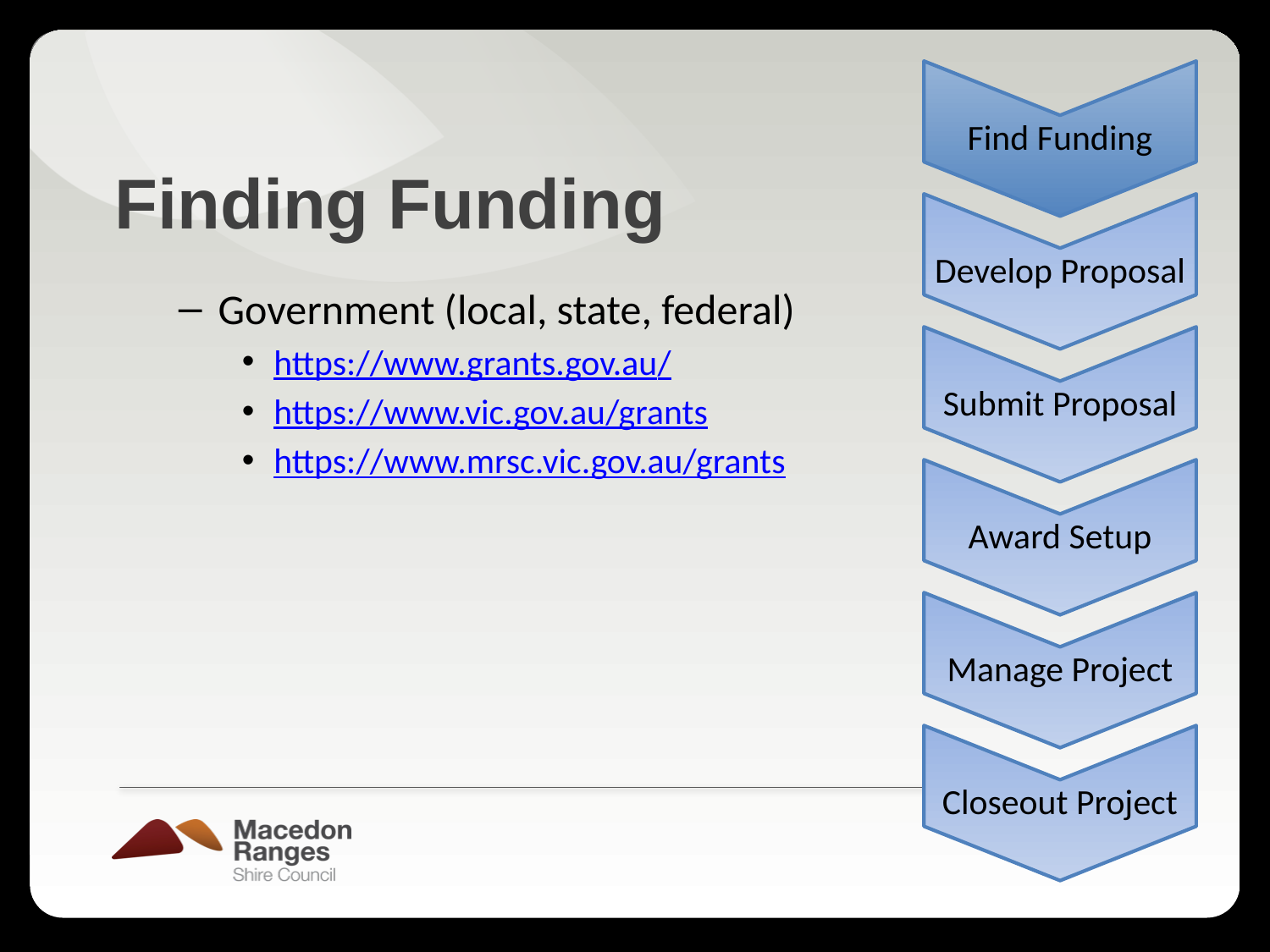

Find Funding
Develop Proposal
Submit Proposal
Award Setup
Manage Project
Closeout Project
# Finding Funding
Government (local, state, federal)
https://www.grants.gov.au/
https://www.vic.gov.au/grants
https://www.mrsc.vic.gov.au/grants